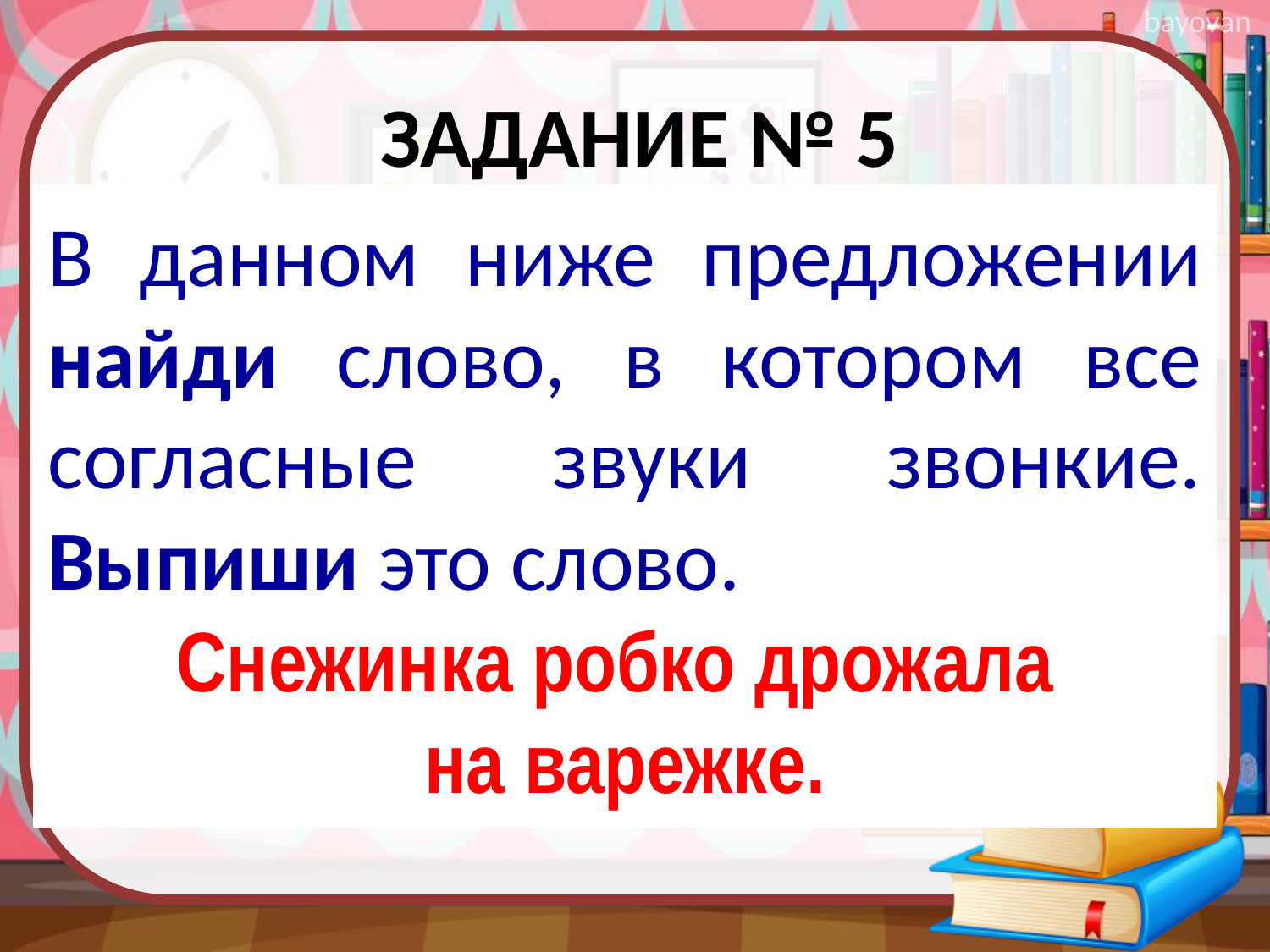

# Задание № 5
В данном ниже предложении найди слово, в котором все согласные звуки звонкие. Выпиши это слово.
Снежинка робко дрожала
на варежке.